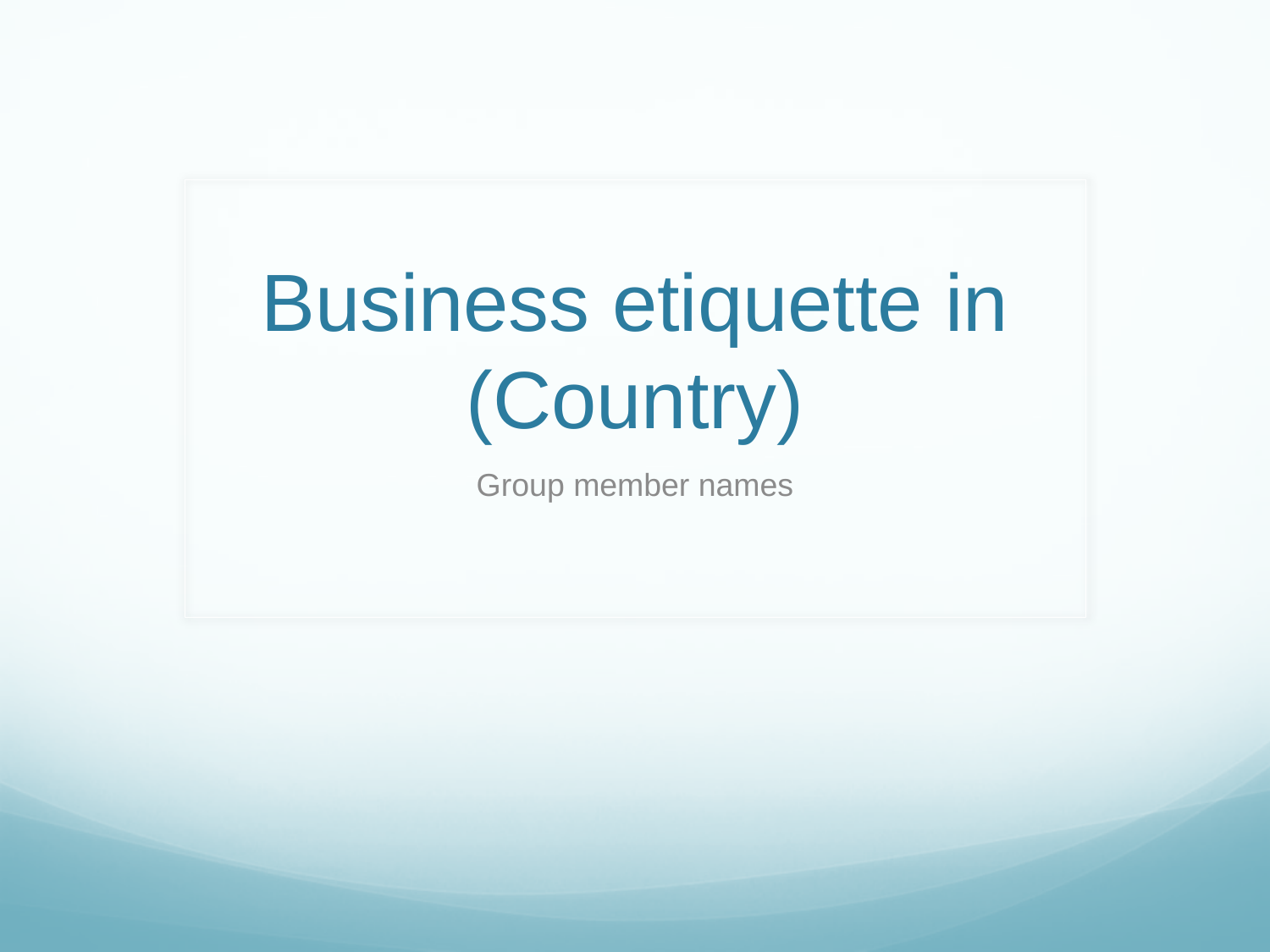

# Business etiquette in (Country)
Group member names